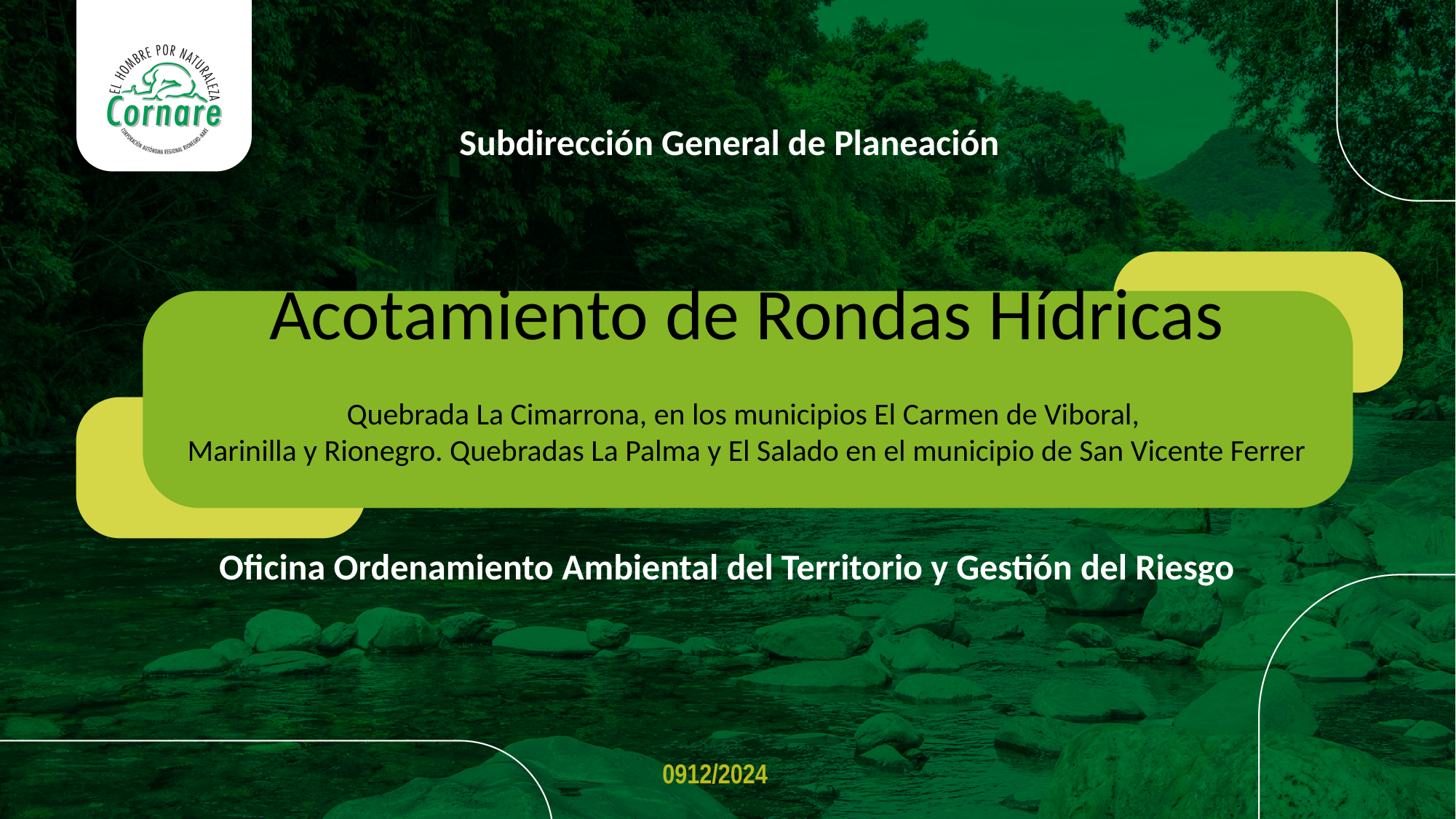

Subdirección General de Planeación
Acotamiento de Rondas Hídricas
Quebrada La Cimarrona, en los municipios El Carmen de Viboral,
Marinilla y Rionegro. Quebradas La Palma y El Salado en el municipio de San Vicente Ferrer
Oficina Ordenamiento Ambiental del Territorio y Gestión del Riesgo
0912/2024